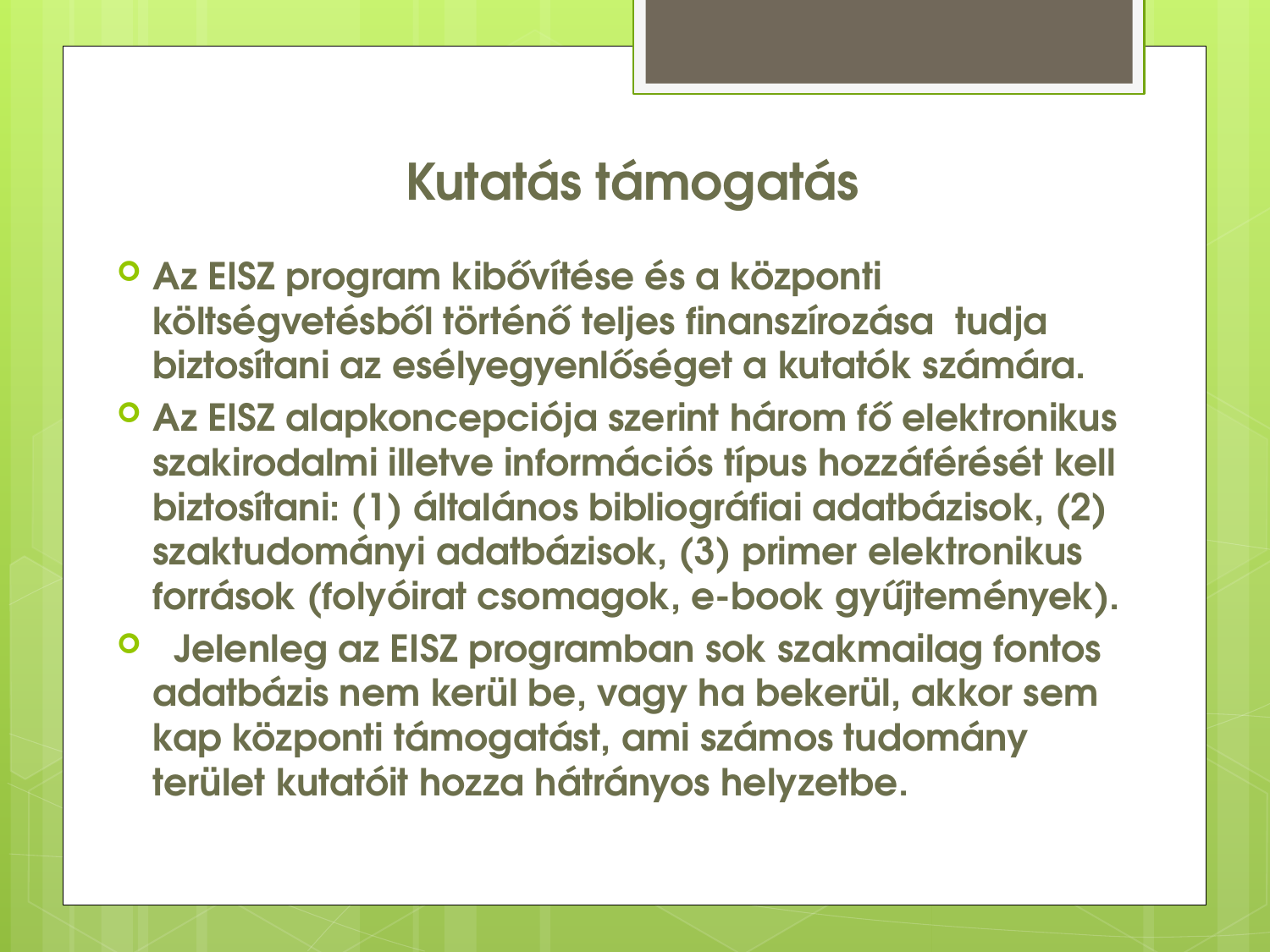

# Kutatás támogatás
Az EISZ program kibővítése és a központi költségvetésből történő teljes finanszírozása  tudja  biztosítani az esélyegyenlőséget a kutatók számára.
Az EISZ alapkoncepciója szerint három fő elektronikus szakirodalmi illetve információs típus hozzáférését kell biztosítani: (1) általános bibliográfiai adatbázisok, (2) szaktudományi adatbázisok, (3) primer elektronikus források (folyóirat csomagok, e-book gyűjtemények).
  Jelenleg az EISZ programban sok szakmailag fontos adatbázis nem kerül be, vagy ha bekerül, akkor sem kap központi támogatást, ami számos tudomány terület kutatóit hozza hátrányos helyzetbe.